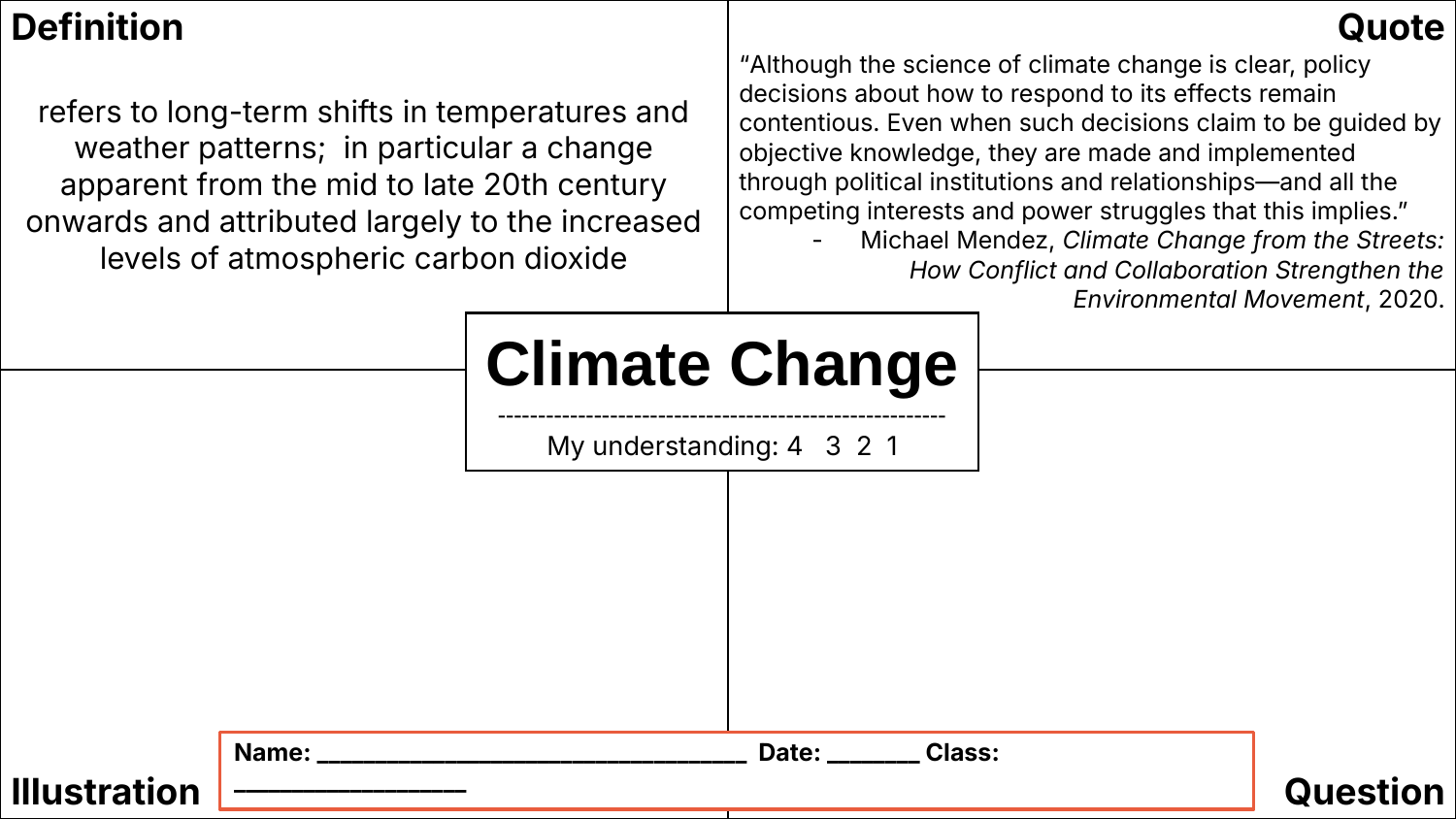

| Definition refers to long-term shifts in temperatures and weather patterns; in particular a change apparent from the mid to late 20th century onwards and attributed largely to the increased levels of atmospheric carbon dioxide | Quote “Although the science of climate change is clear, policy decisions about how to respond to its effects remain contentious. Even when such decisions claim to be guided by objective knowledge, they are made and implemented through political institutions and relationships—and all the competing interests and power struggles that this implies.” Michael Mendez, Climate Change from the Streets: How Conflict and Collaboration Strengthen the Environmental Movement, 2020. |
| --- | --- |
| Illustration | Question |
Climate Change
--------------------------------------------------------
My understanding: 4   3  2  1
Name: _____________________________________  Date: ________ Class: ____________________